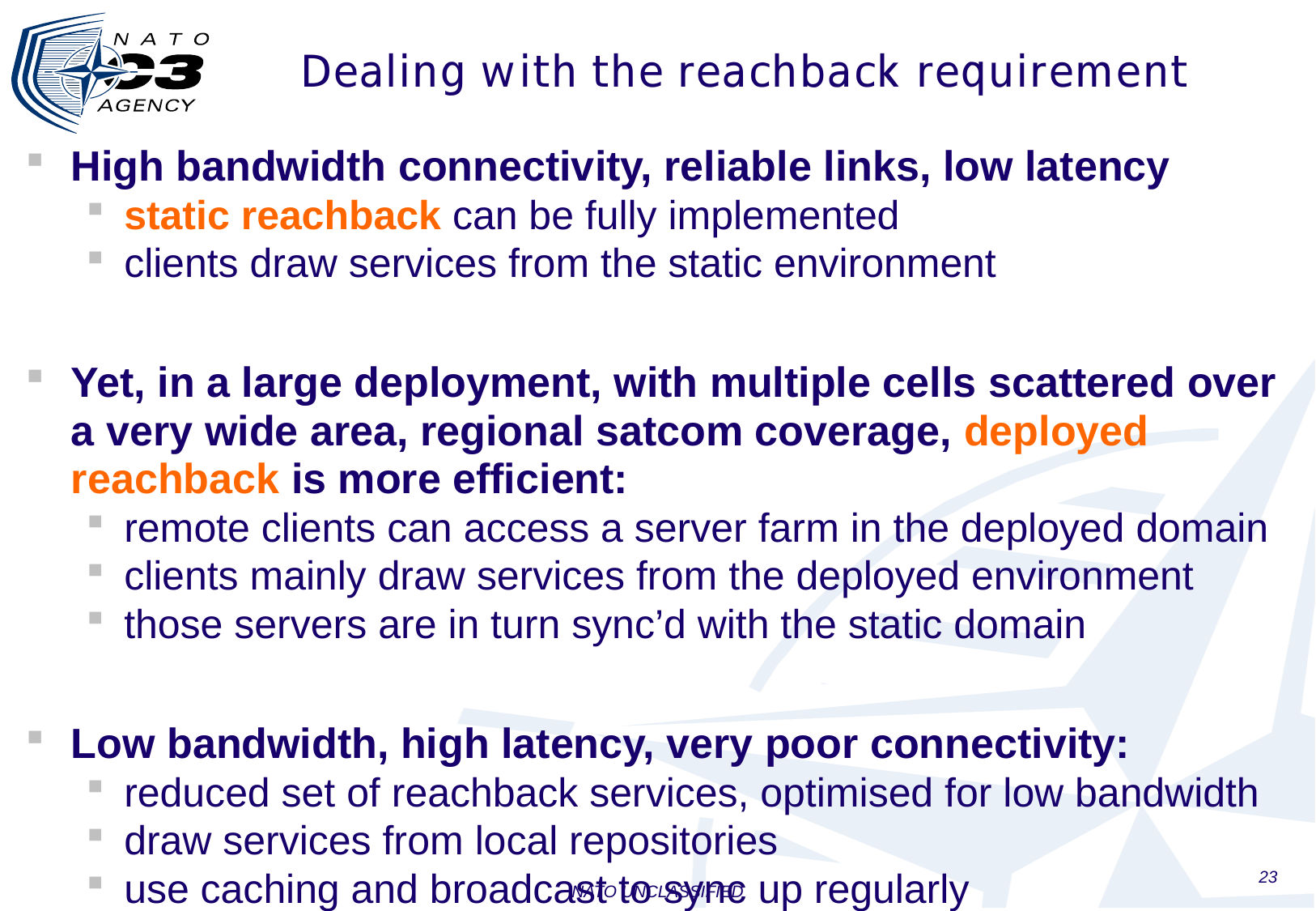

# Dealing with the reachback requirement
High bandwidth connectivity, reliable links, low latency
static reachback can be fully implemented
clients draw services from the static environment

Yet, in a large deployment, with multiple cells scattered over a very wide area, regional satcom coverage, deployed reachback is more efficient:
remote clients can access a server farm in the deployed domain
clients mainly draw services from the deployed environment
those servers are in turn sync’d with the static domain

Low bandwidth, high latency, very poor connectivity:
reduced set of reachback services, optimised for low bandwidth
draw services from local repositories
use caching and broadcast to sync up regularly

23
NATO UNCLASSIFIED